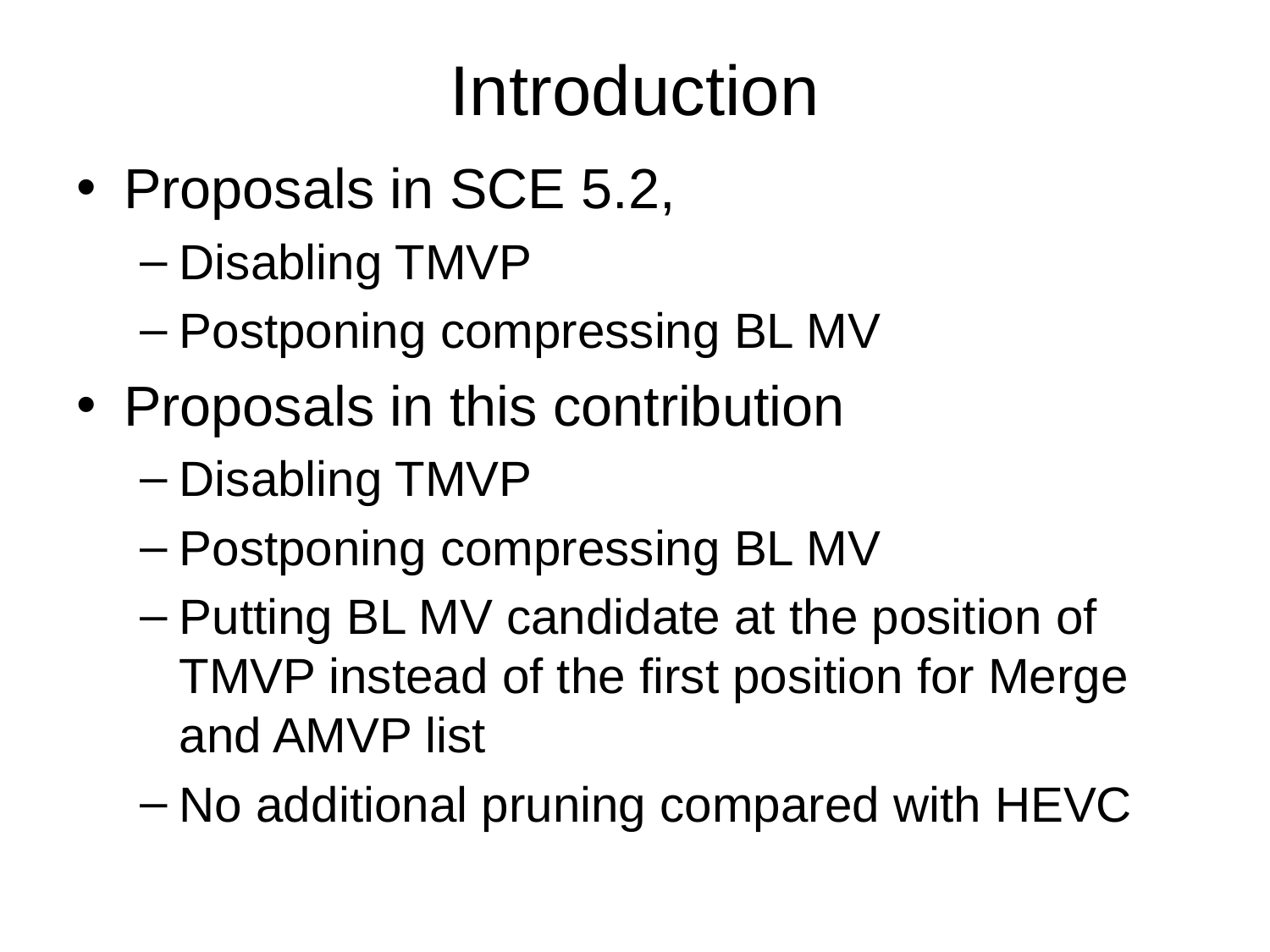

# Introduction
Proposals in SCE 5.2,
Disabling TMVP
Postponing compressing BL MV
Proposals in this contribution
Disabling TMVP
Postponing compressing BL MV
Putting BL MV candidate at the position of TMVP instead of the first position for Merge and AMVP list
No additional pruning compared with HEVC